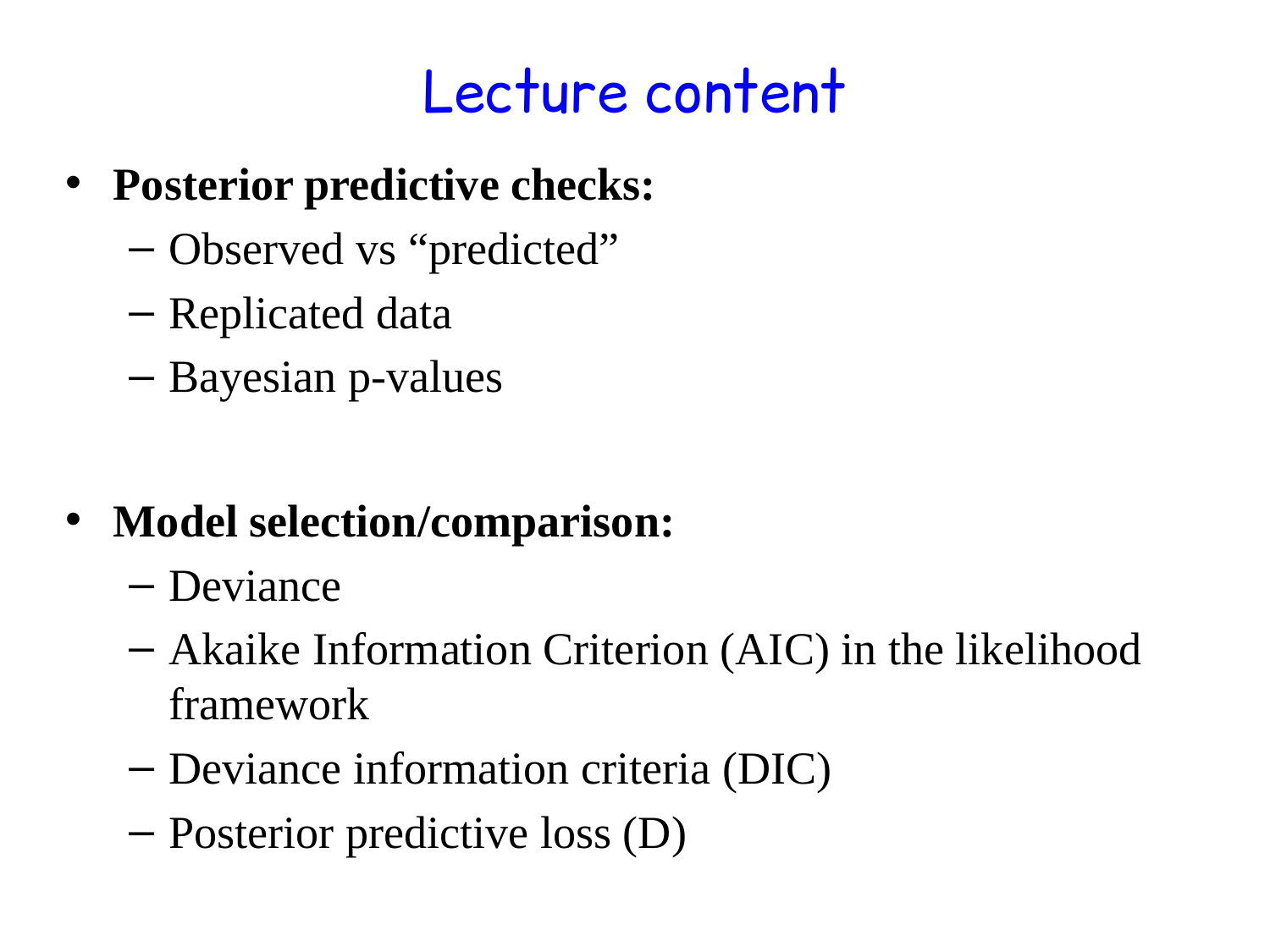

# Lecture content
Posterior predictive checks:
Observed vs “predicted”
Replicated data
Bayesian p-values

Model selection/comparison:
Deviance
Akaike Information Criterion (AIC) in the likelihood framework
Deviance information criteria (DIC)
Posterior predictive loss (D)